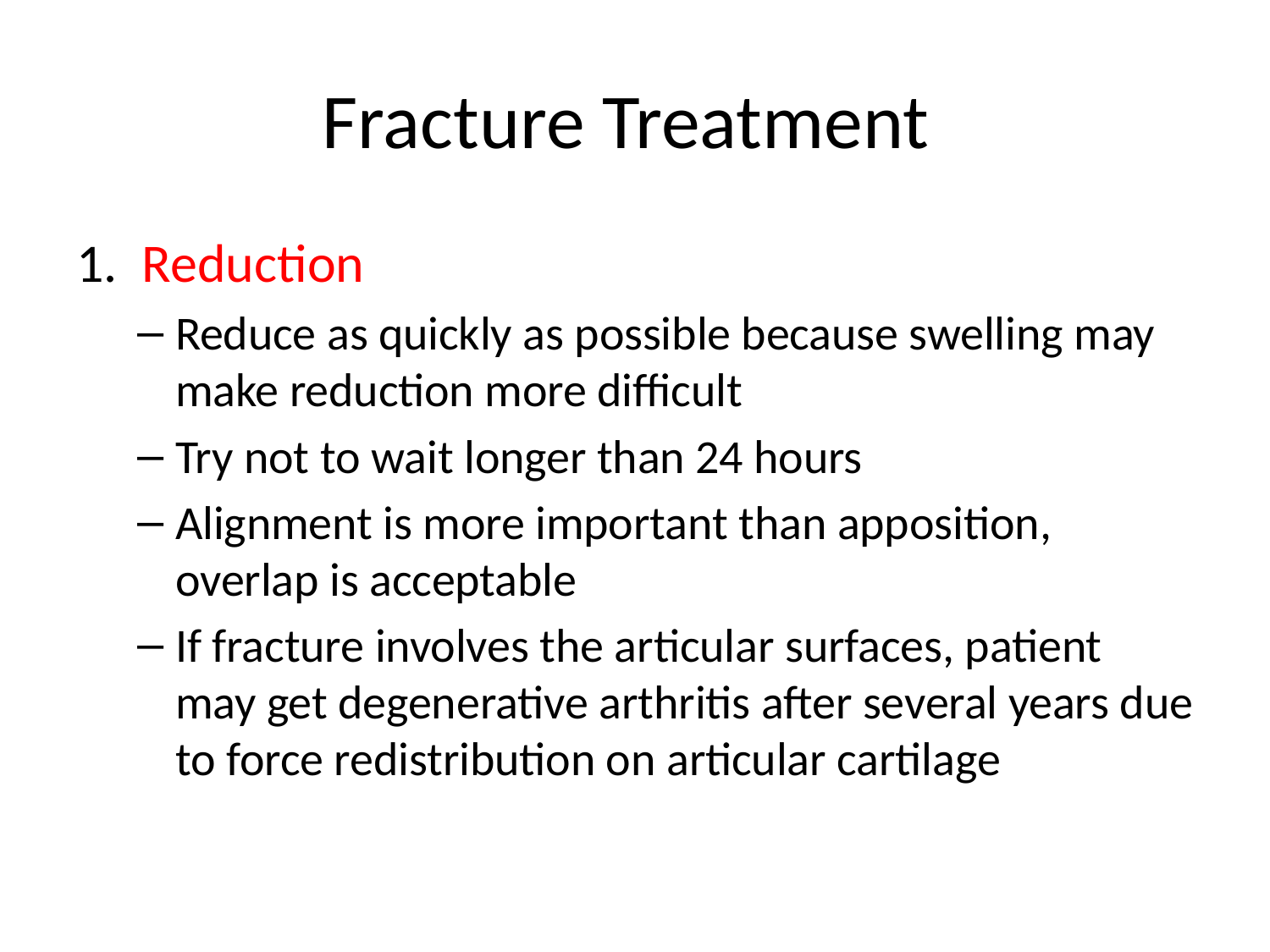

# Fracture Treatment
1.  Reduction
Reduce as quickly as possible because swelling may make reduction more difficult
Try not to wait longer than 24 hours
Alignment is more important than apposition, overlap is acceptable
If fracture involves the articular surfaces, patient may get degenerative arthritis after several years due to force redistribution on articular cartilage